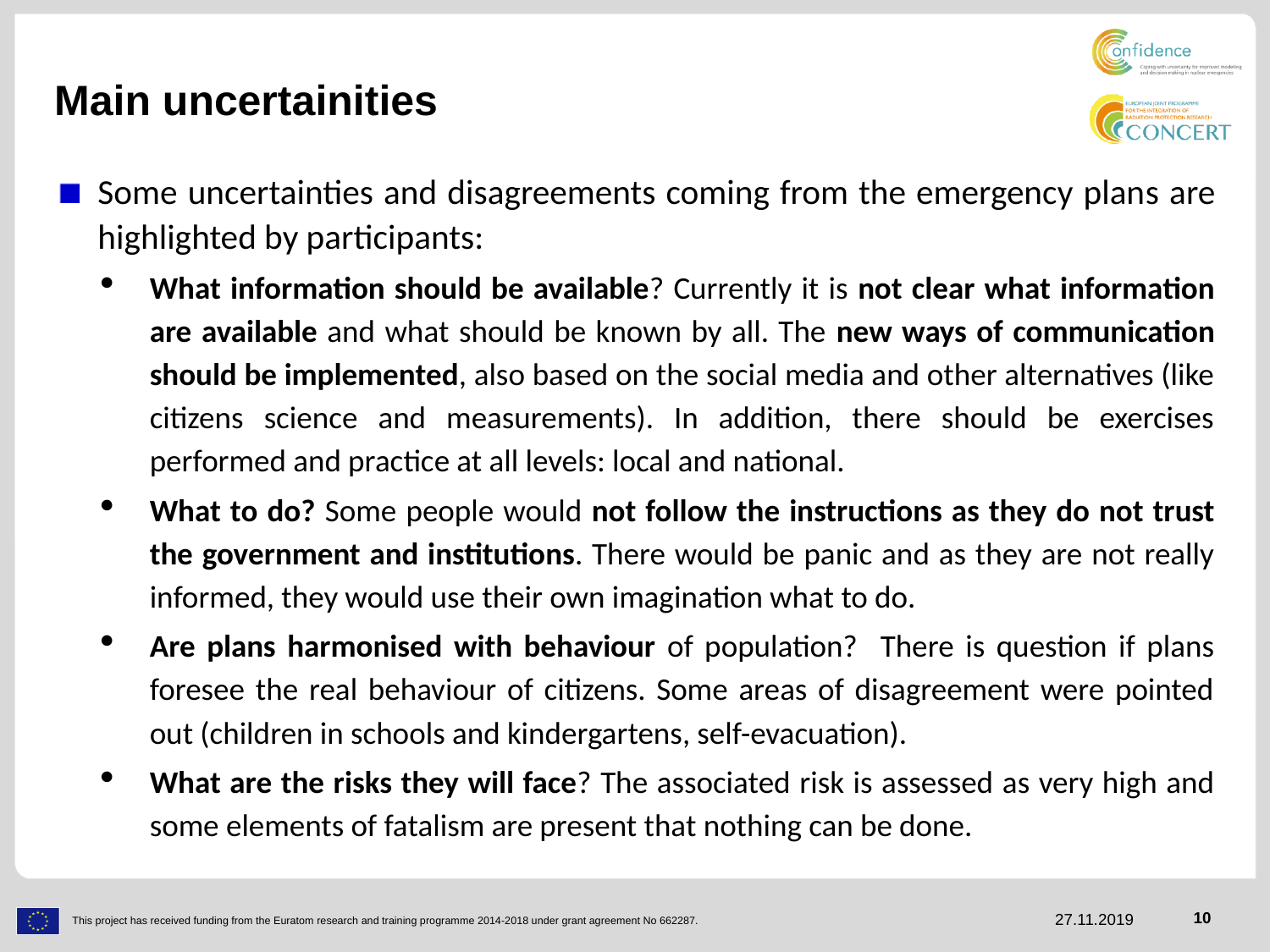

# Main uncertainities
Some uncertainties and disagreements coming from the emergency plans are highlighted by participants:
What information should be available? Currently it is not clear what information are available and what should be known by all. The new ways of communication should be implemented, also based on the social media and other alternatives (like citizens science and measurements). In addition, there should be exercises performed and practice at all levels: local and national.
What to do? Some people would not follow the instructions as they do not trust the government and institutions. There would be panic and as they are not really informed, they would use their own imagination what to do.
Are plans harmonised with behaviour of population?  There is question if plans foresee the real behaviour of citizens. Some areas of disagreement were pointed out (children in schools and kindergartens, self-evacuation).
What are the risks they will face? The associated risk is assessed as very high and some elements of fatalism are present that nothing can be done.